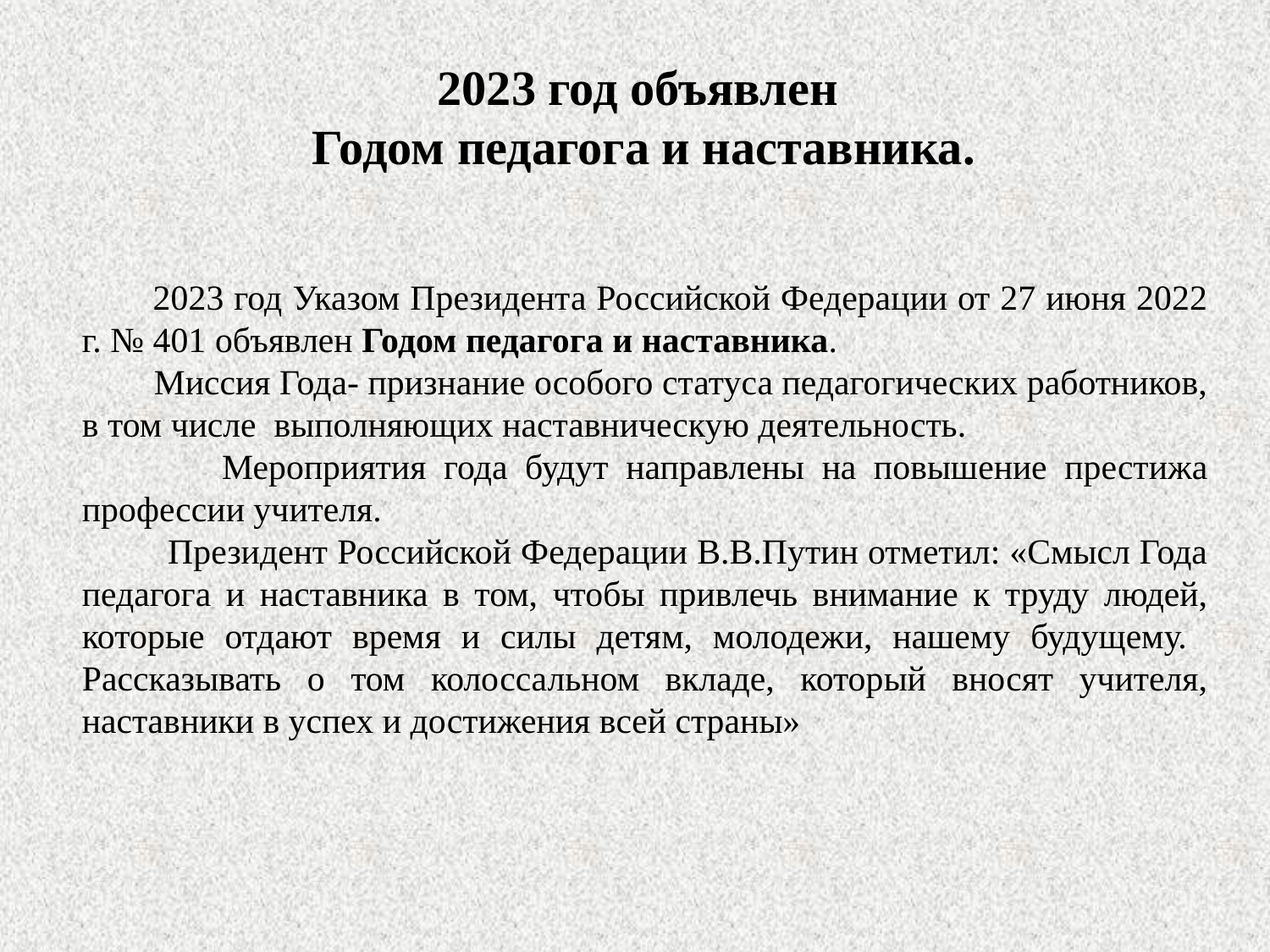

2023 год объявлен
Годом педагога и наставника.

       2023 год Указом Президента Российской Федерации от 27 июня 2022 г. № 401 объявлен Годом педагога и наставника.
        Миссия Года- признание особого статуса педагогических работников, в том числе  выполняющих наставническую деятельность.
        Мероприятия года будут направлены на повышение престижа профессии учителя.
         Президент Российской Федерации В.В.Путин отметил: «Смысл Года педагога и наставника в том, чтобы привлечь внимание к труду людей, которые отдают время и силы детям, молодежи, нашему будущему.  Рассказывать о том колоссальном вкладе, который вносят учителя, наставники в успех и достижения всей страны»